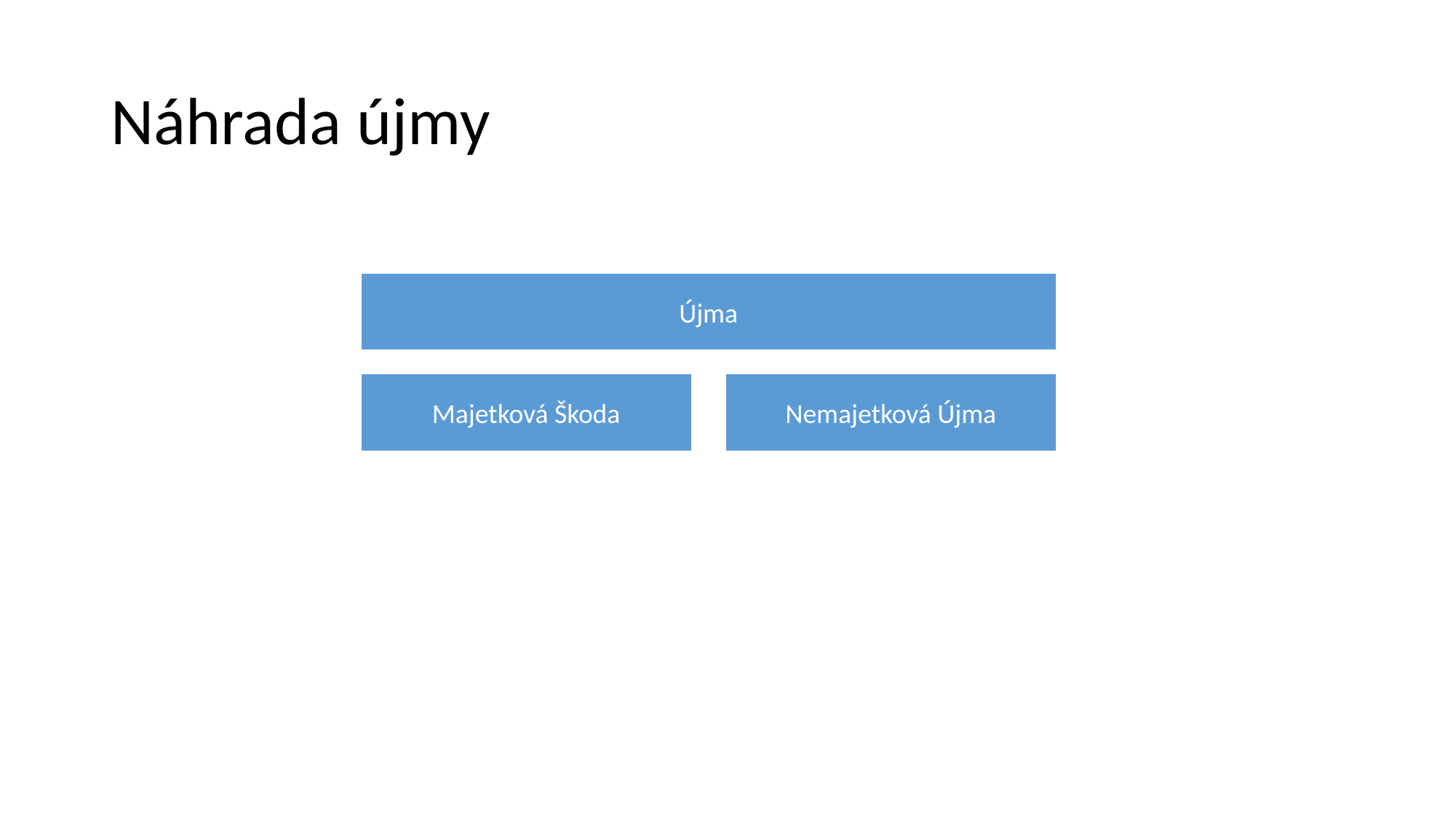

# Náhrada újmy
Majetková Škoda
Nemajetková Újma
Újma